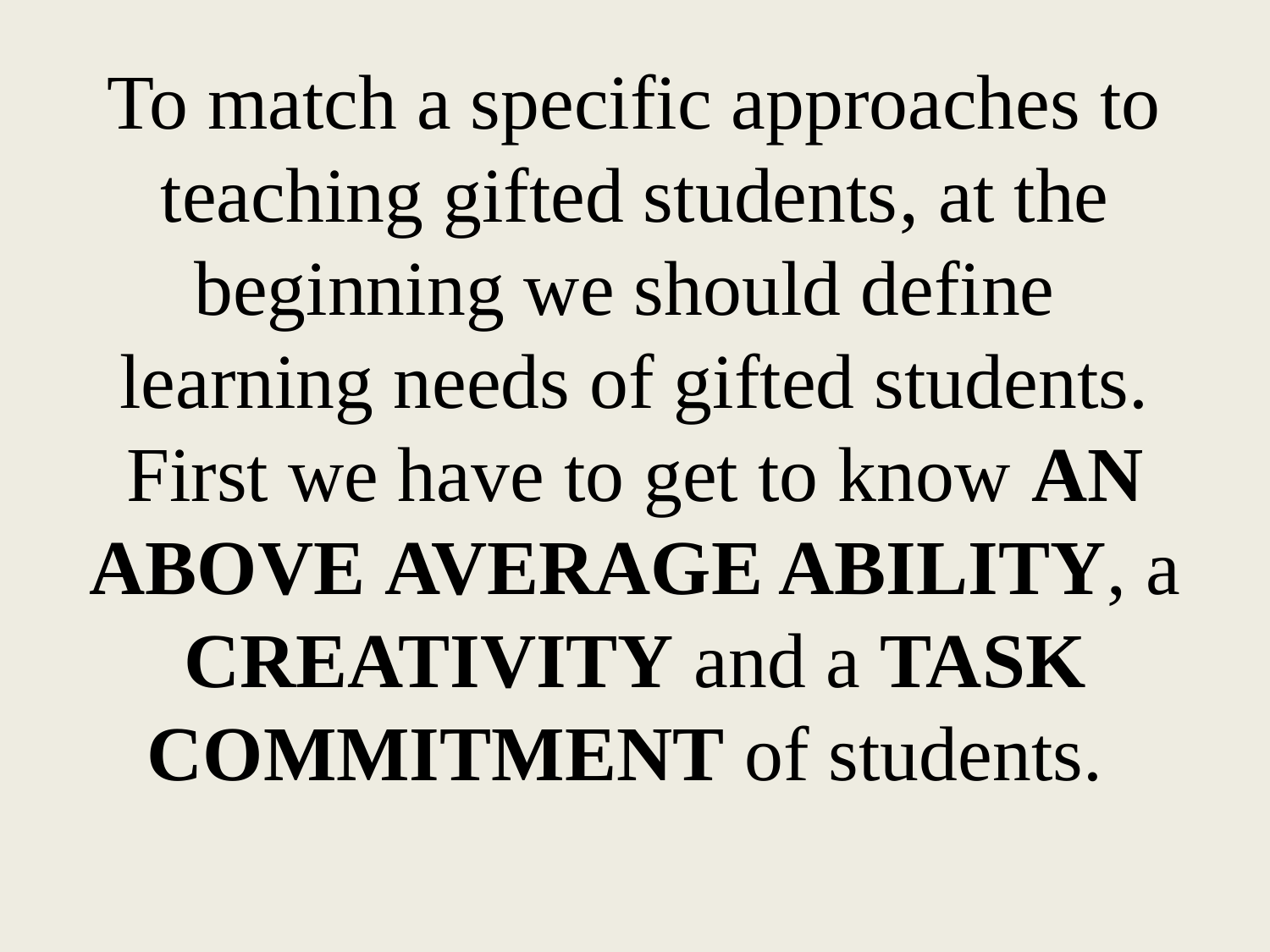

# To match a specific approaches to teaching gifted students, at the beginning we should define  learning needs of gifted students. First we have to get to know an above AVERAGE ABILITY, a CREATIVITY and a TASK COMMITMENT of students.